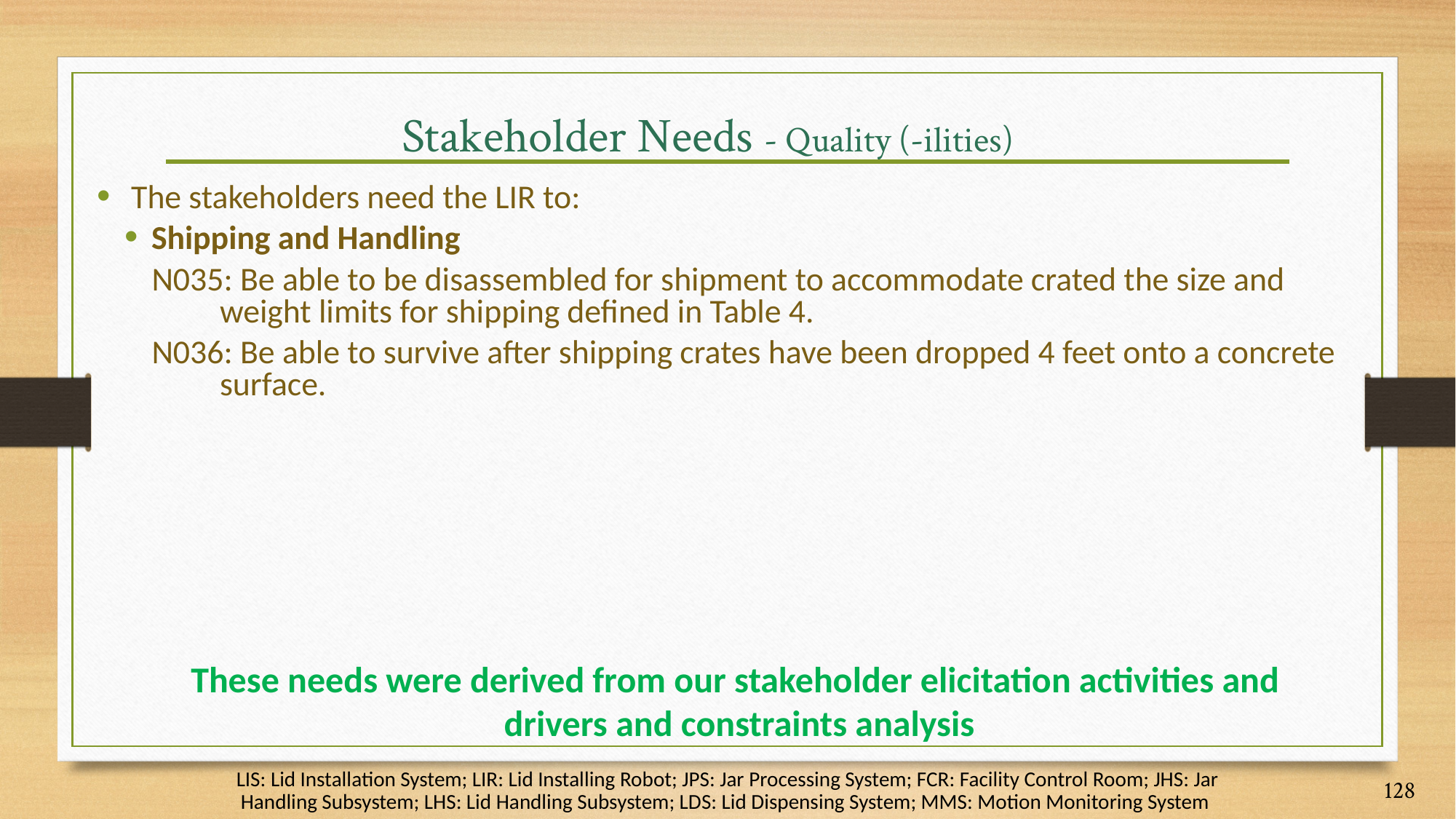

# Stakeholder Needs - Quality (-ilities)
The stakeholders need the LIR to:
Shipping and Handling
N035: Be able to be disassembled for shipment to accommodate crated the size and weight limits for shipping defined in Table 4.
N036: Be able to survive after shipping crates have been dropped 4 feet onto a concrete surface.

These needs were derived from our stakeholder elicitation activities and
drivers and constraints analysis
LIS: Lid Installation System; LIR: Lid Installing Robot; JPS: Jar Processing System; FCR: Facility Control Room; JHS: Jar Handling Subsystem; LHS: Lid Handling Subsystem; LDS: Lid Dispensing System; MMS: Motion Monitoring System
128